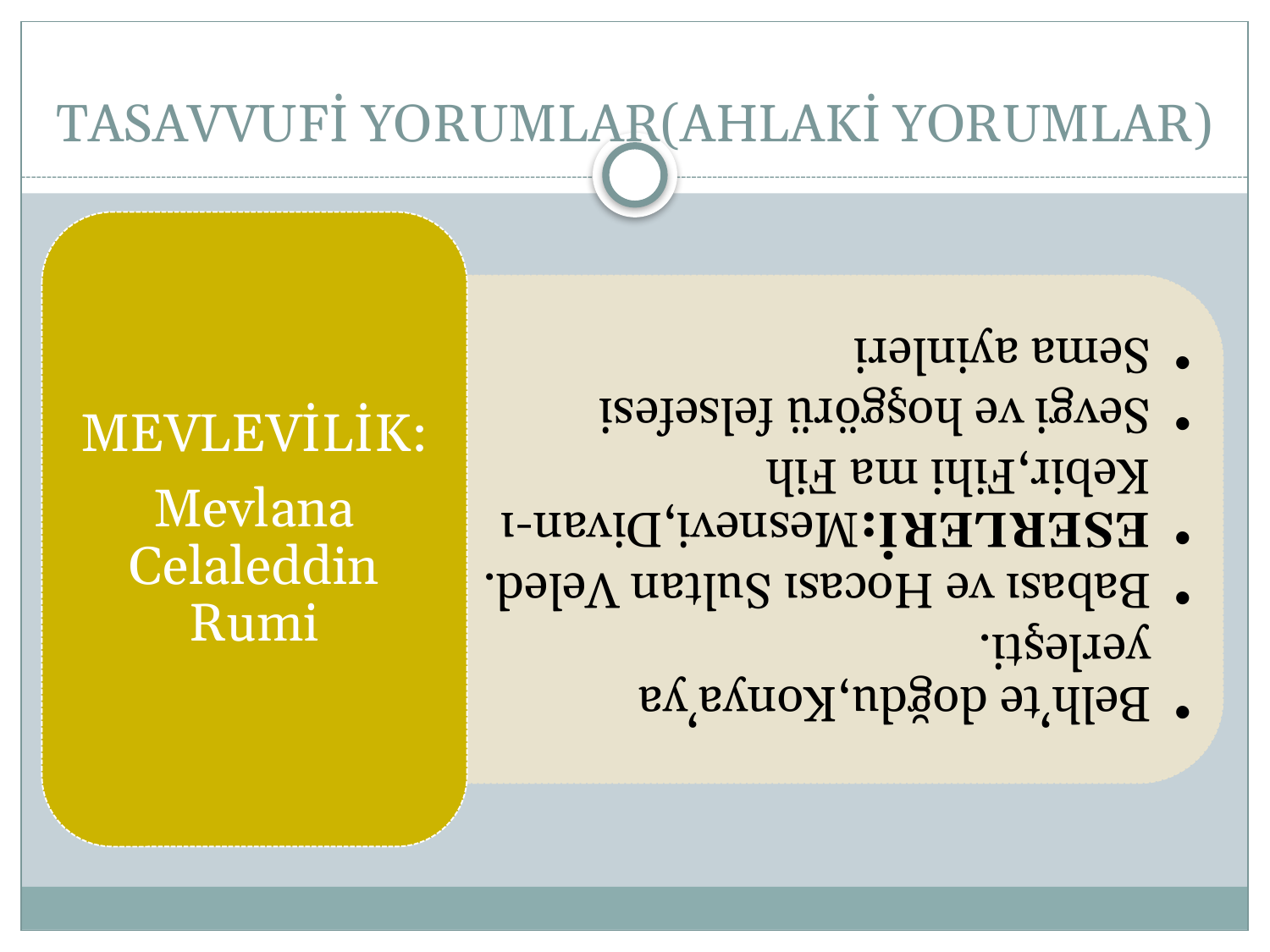

# TASAVVUFİ YORUMLAR(AHLAKİ YORUMLAR)
Belh’te doğdu,Konya’ya yerleşti.
Babası ve Hocası Sultan Veled.
ESERLERİ:Mesnevi,Divan-ı Kebir,Fihi ma Fih
Sevgi ve hoşgörü felsefesi
Sema ayinleri
MEVLEVİLİK:
Mevlana Celaleddin Rumi